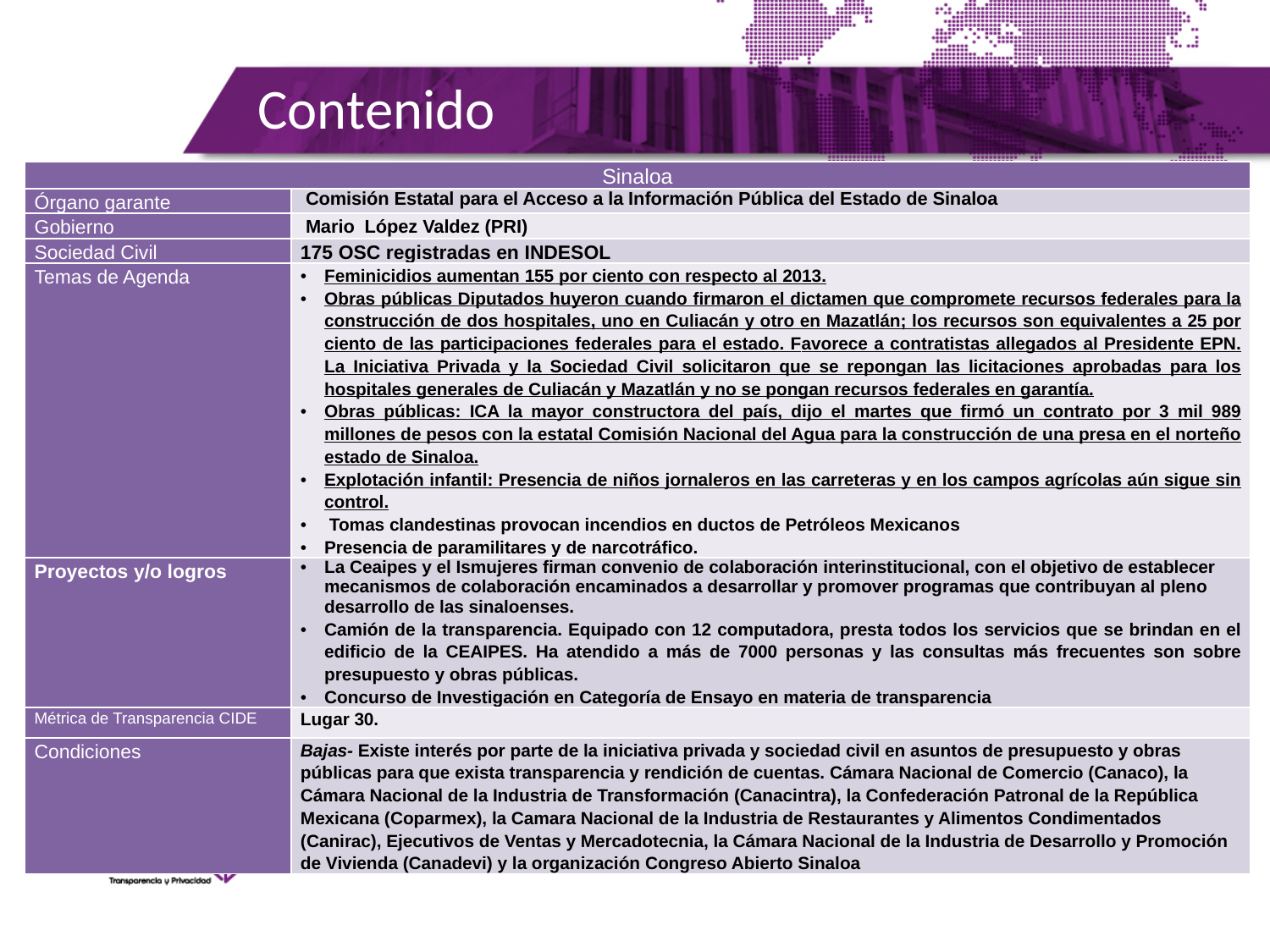

# Contenido
| Sinaloa |  |
| --- | --- |
| Órgano garante | Comisión Estatal para el Acceso a la Información Pública del Estado de Sinaloa |
| Gobierno | Mario López Valdez (PRI) |
| Sociedad Civil | 175 OSC registradas en INDESOL |
| Temas de Agenda | Feminicidios aumentan 155 por ciento con respecto al 2013. Obras públicas Diputados huyeron cuando firmaron el dictamen que compromete recursos federales para la construcción de dos hospitales, uno en Culiacán y otro en Mazatlán; los recursos son equivalentes a 25 por ciento de las participaciones federales para el estado. Favorece a contratistas allegados al Presidente EPN. La Iniciativa Privada y la Sociedad Civil solicitaron que se repongan las licitaciones aprobadas para los hospitales generales de Culiacán y Mazatlán y no se pongan recursos federales en garantía. Obras públicas: ICA la mayor constructora del país, dijo el martes que firmó un contrato por 3 mil 989 millones de pesos con la estatal Comisión Nacional del Agua para la construcción de una presa en el norteño estado de Sinaloa. Explotación infantil: Presencia de niños jornaleros en las carreteras y en los campos agrícolas aún sigue sin control.  Tomas clandestinas provocan incendios en ductos de Petróleos Mexicanos Presencia de paramilitares y de narcotráfico. |
| Proyectos y/o logros | La Ceaipes y el Ismujeres firman convenio de colaboración interinstitucional, con el objetivo de establecer mecanismos de colaboración encaminados a desarrollar y promover programas que contribuyan al pleno desarrollo de las sinaloenses. Camión de la transparencia. Equipado con 12 computadora, presta todos los servicios que se brindan en el edificio de la CEAIPES. Ha atendido a más de 7000 personas y las consultas más frecuentes son sobre presupuesto y obras públicas. Concurso de Investigación en Categoría de Ensayo en materia de transparencia |
| Métrica de Transparencia CIDE | Lugar 30. |
| Condiciones | Bajas- Existe interés por parte de la iniciativa privada y sociedad civil en asuntos de presupuesto y obras públicas para que exista transparencia y rendición de cuentas. Cámara Nacional de Comercio (Canaco), la Cámara Nacional de la Industria de Transformación (Canacintra), la Confederación Patronal de la República Mexicana (Coparmex), la Camara Nacional de la Industria de Restaurantes y Alimentos Condimentados (Canirac), Ejecutivos de Ventas y Mercadotecnia, la Cámara Nacional de la Industria de Desarrollo y Promoción de Vivienda (Canadevi) y la organización Congreso Abierto Sinaloa |